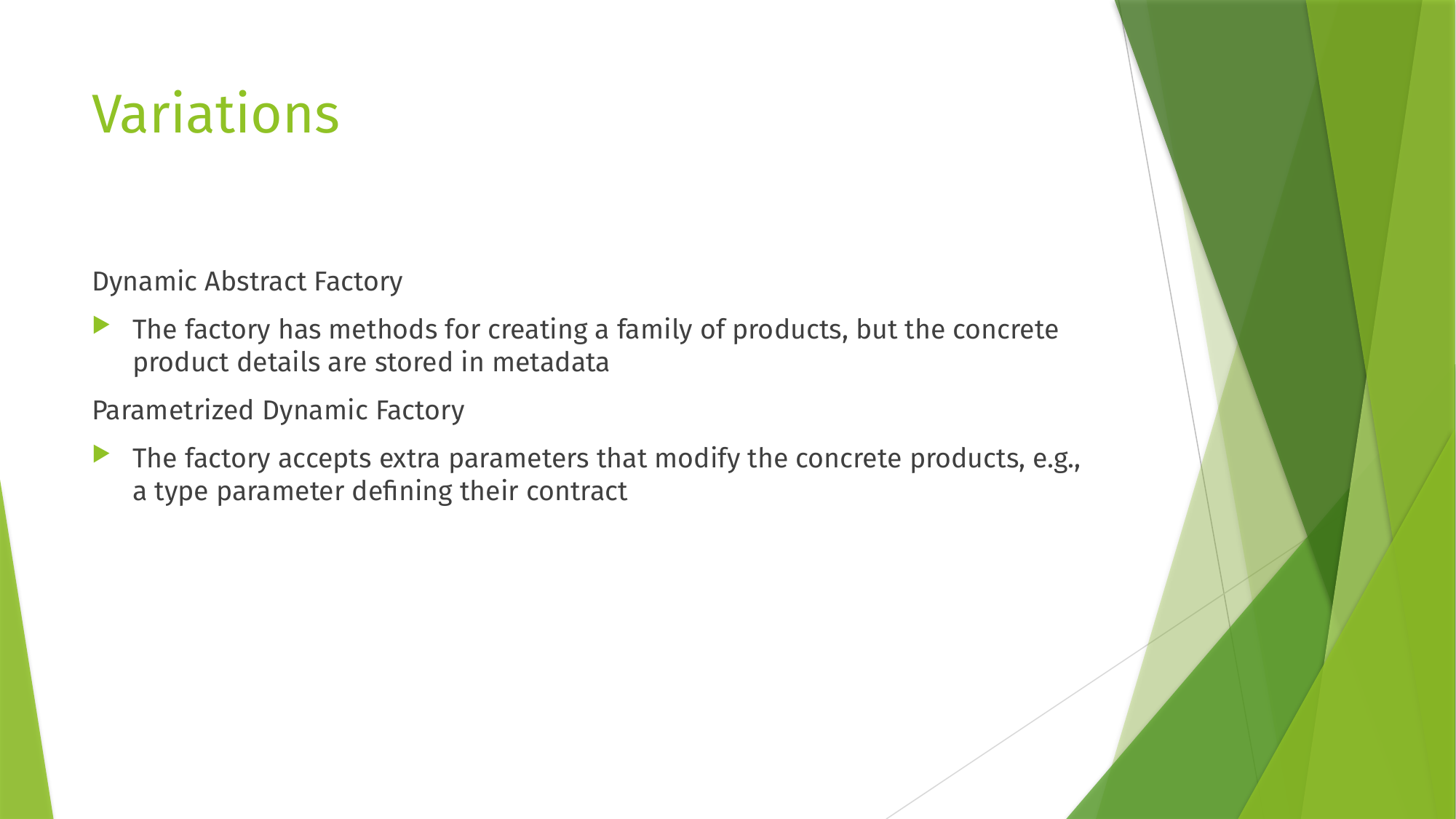

# Variations
Dynamic Abstract Factory
The factory has methods for creating a family of products, but the concrete product details are stored in metadata
Parametrized Dynamic Factory
The factory accepts extra parameters that modify the concrete products, e.g., a type parameter defining their contract